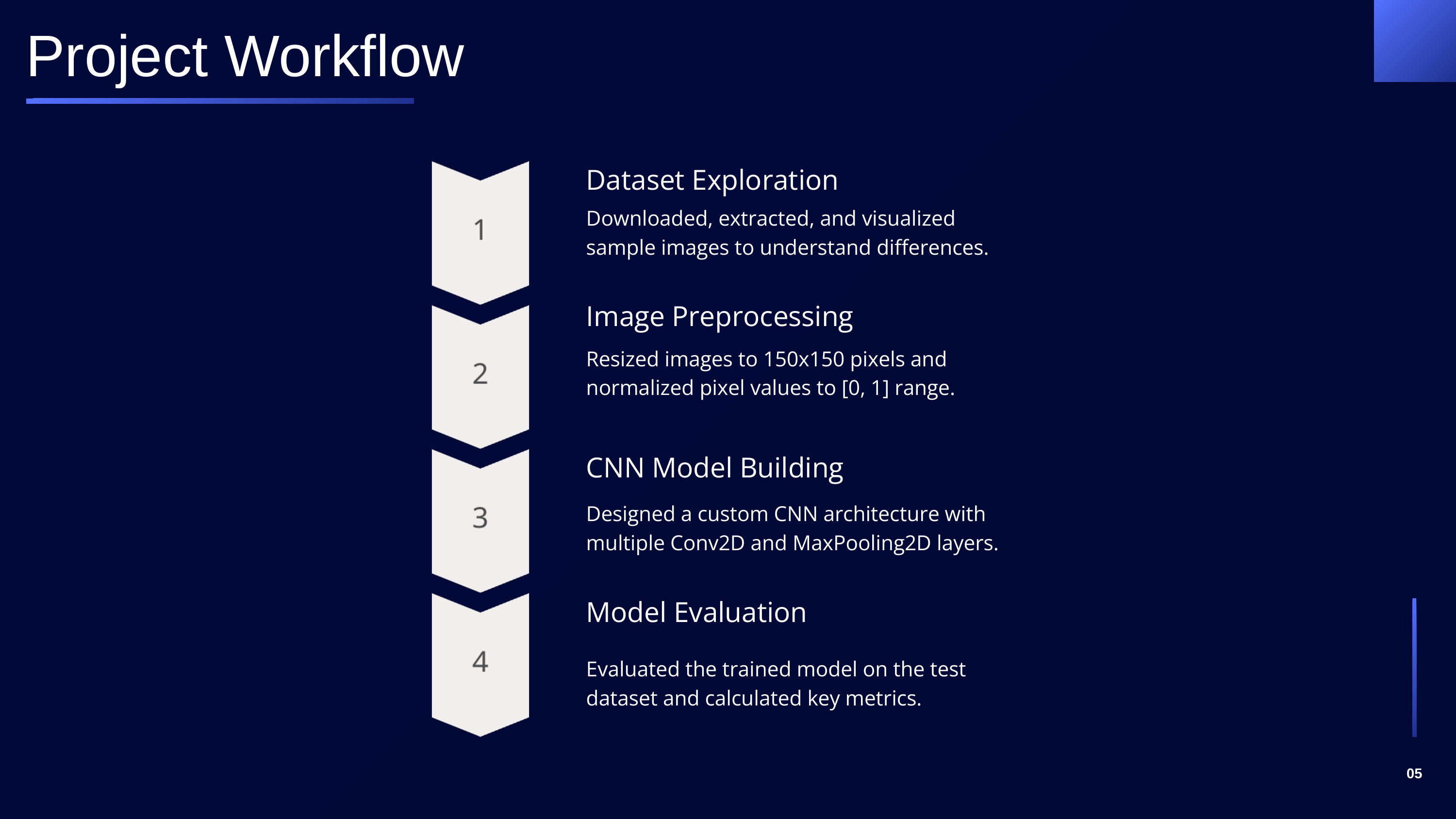

Project Workflow

Dataset Exploration

Downloaded, extracted, and visualized sample images to understand differences.

Image Preprocessing

Resized images to 150x150 pixels and normalized pixel values to [0, 1] range.

CNN Model Building

Designed a custom CNN architecture with multiple Conv2D and MaxPooling2D layers.

Model Evaluation

Evaluated the trained model on the test dataset and calculated key metrics.

05